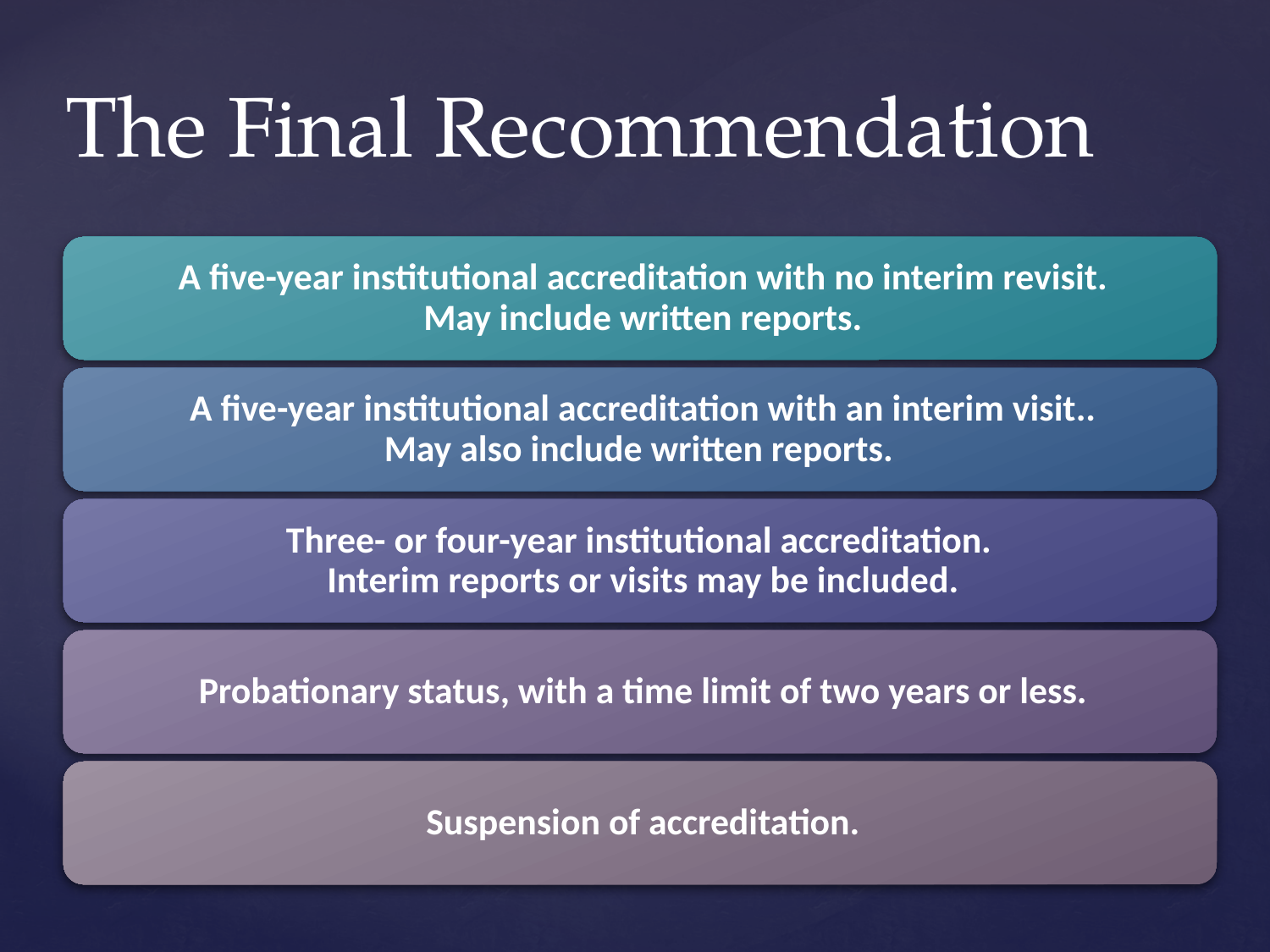

# The Final Recommendation
A five-year institutional accreditation with no interim revisit.
May include written reports.
A five-year institutional accreditation with an interim visit..
May also include written reports.
Three- or four-year institutional accreditation.
Interim reports or visits may be included.
Probationary status, with a time limit of two years or less.
Suspension of accreditation.